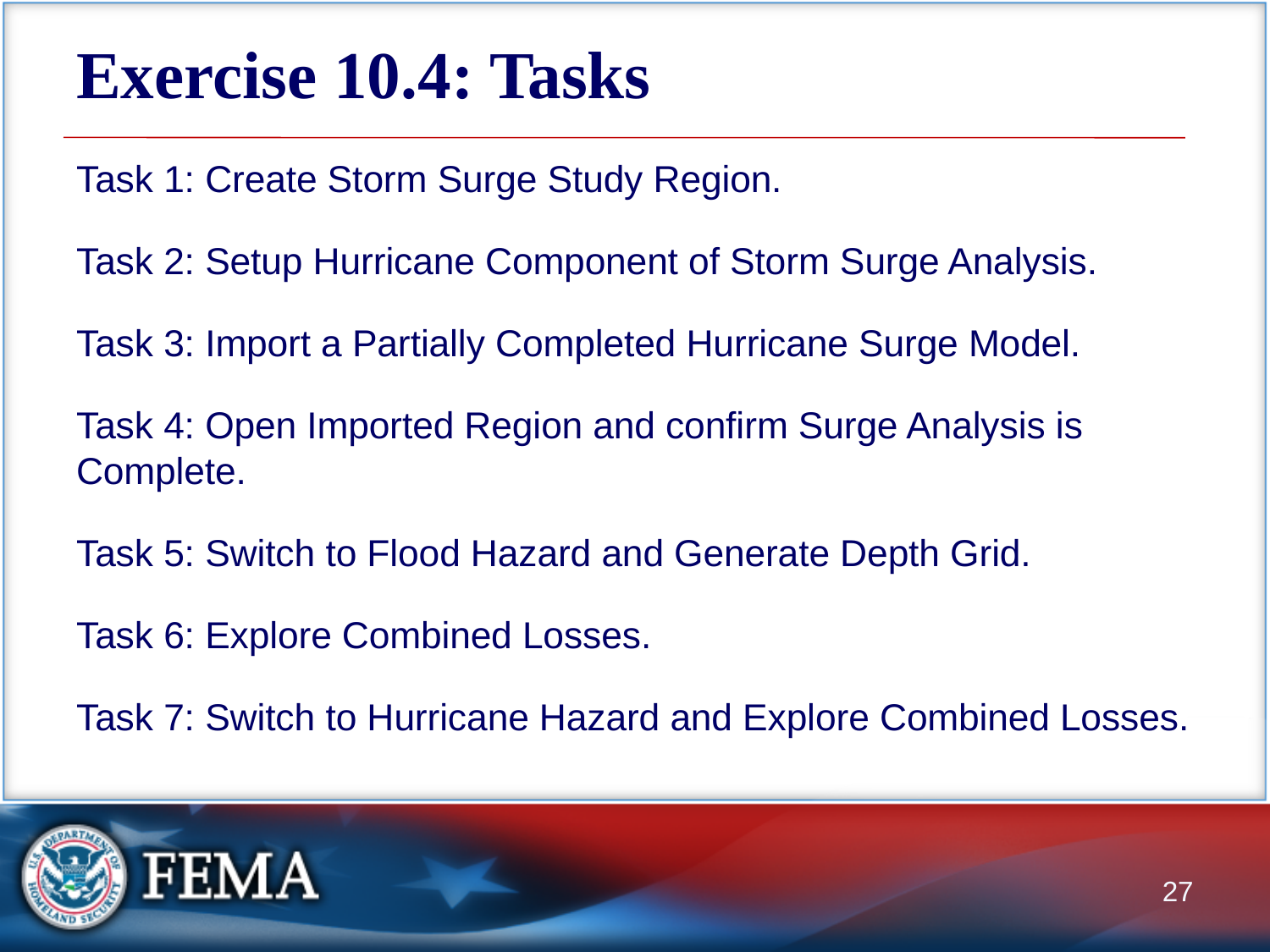

# Exercise 10.4: Tasks
Task 1: Create Storm Surge Study Region.
Task 2: Setup Hurricane Component of Storm Surge Analysis.
Task 3: Import a Partially Completed Hurricane Surge Model.
Task 4: Open Imported Region and confirm Surge Analysis is Complete.
Task 5: Switch to Flood Hazard and Generate Depth Grid.
Task 6: Explore Combined Losses.
Task 7: Switch to Hurricane Hazard and Explore Combined Losses.
27